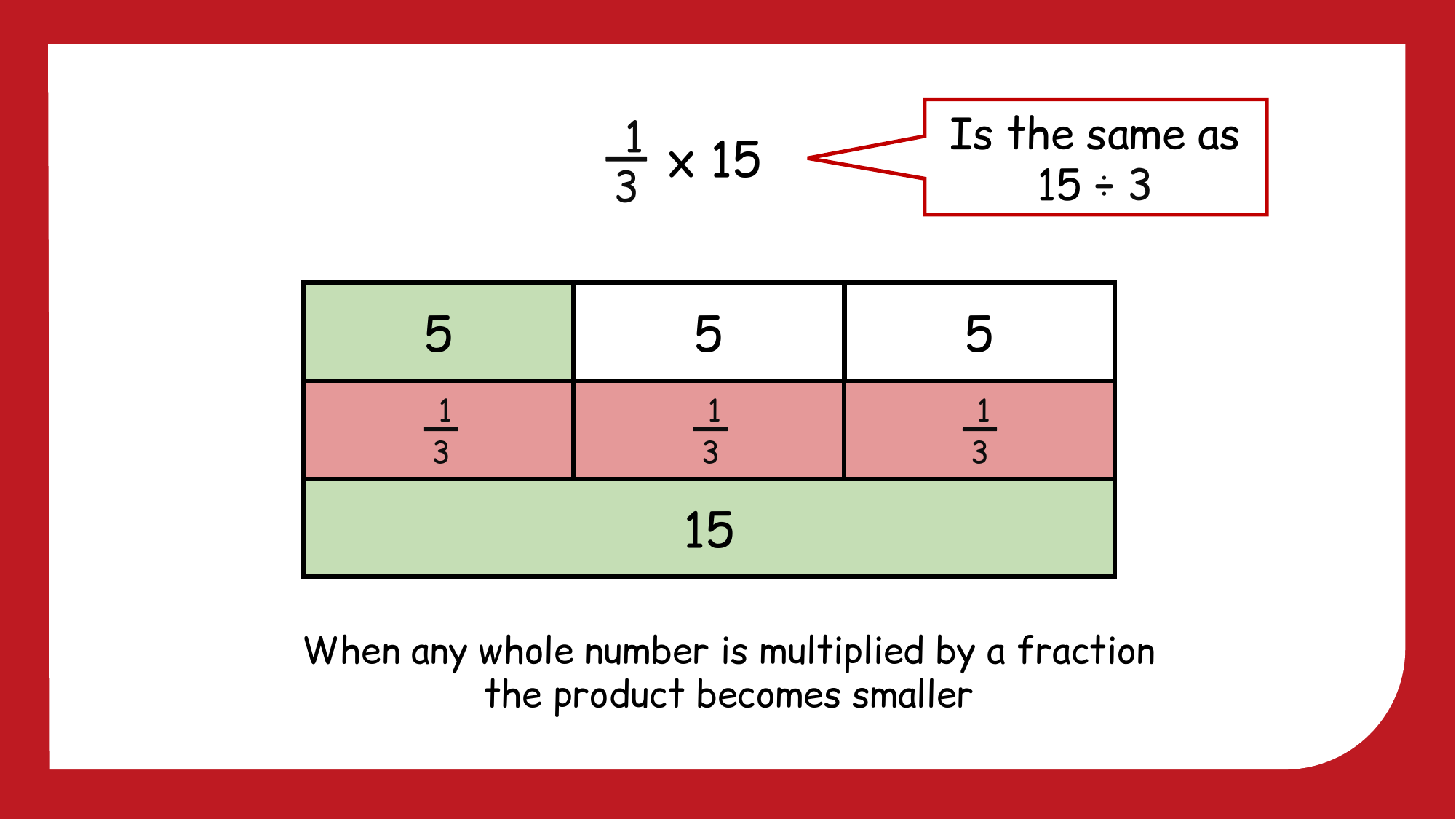

Is the same as
15 ÷ 3
1
3

x 15
5
5
5

15
1

3
1

3
1

3
When any whole number is multiplied by a fraction
the product becomes smaller